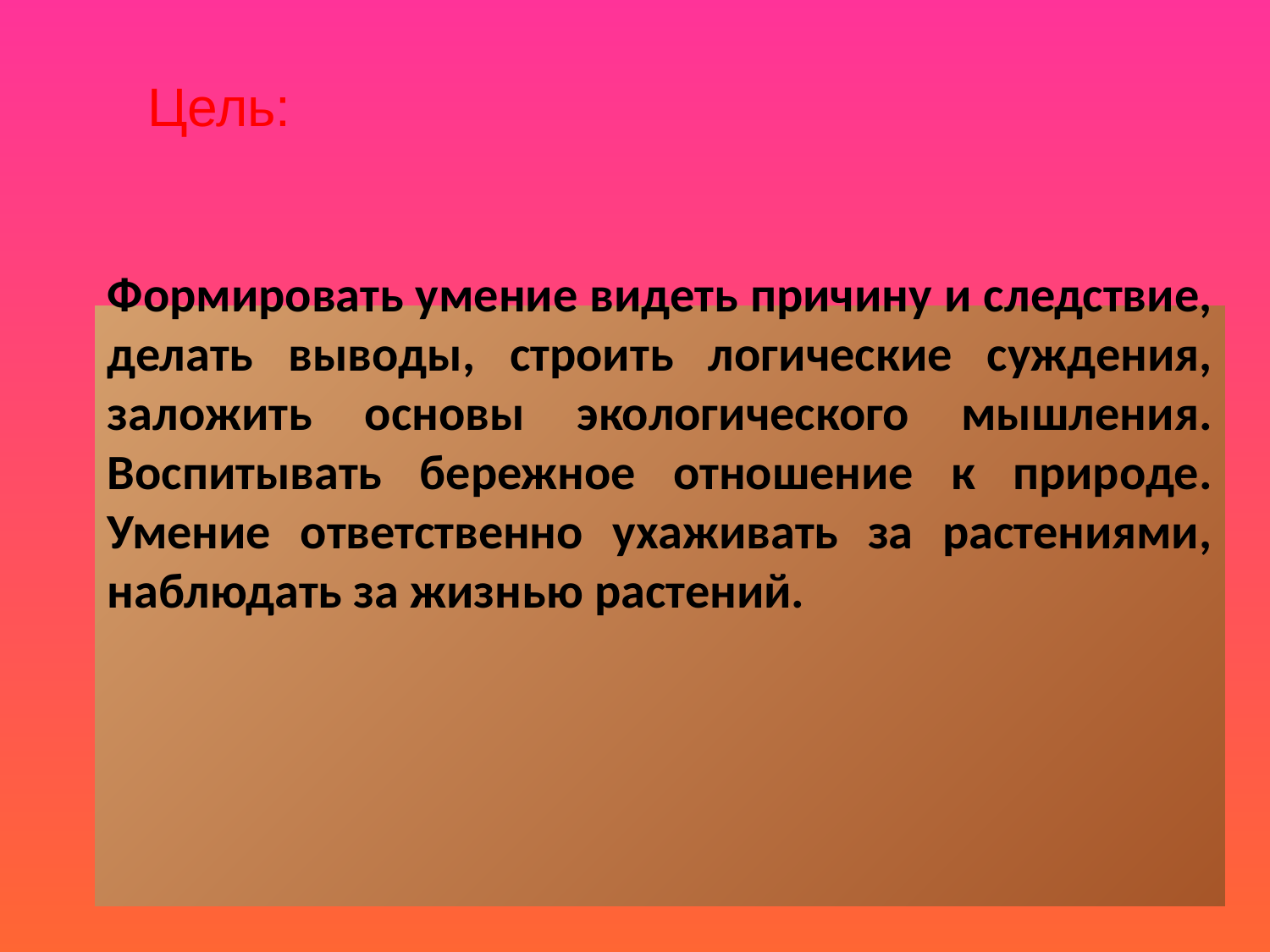

# Цель:
Формировать умение видеть причину и следствие, делать выводы, строить логические суждения, заложить основы экологического мышления. Воспитывать бережное отношение к природе. Умение ответственно ухаживать за растениями, наблюдать за жизнью растений.